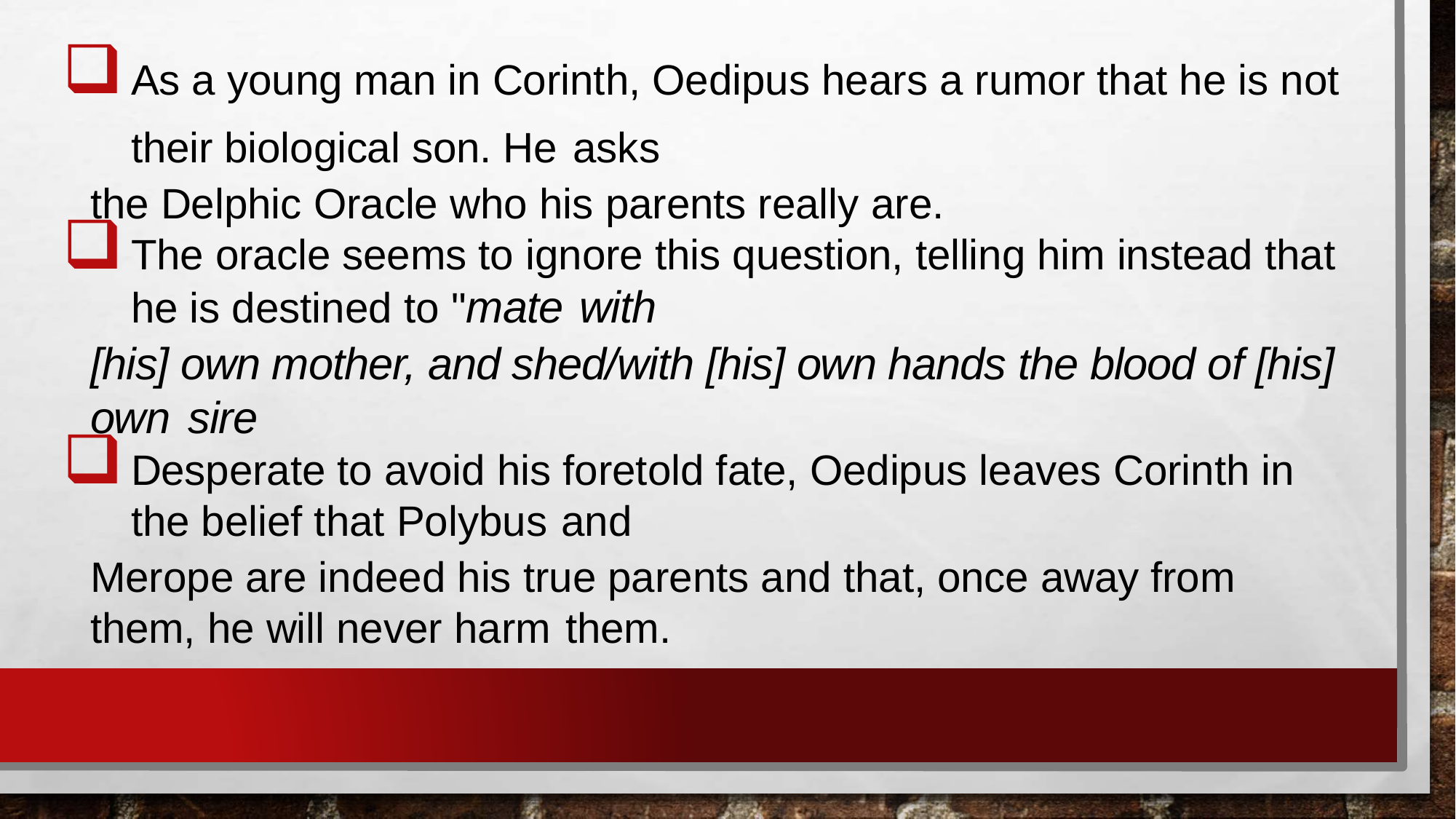

As a young man in Corinth, Oedipus hears a rumor that he is not their biological son. He asks
the Delphic Oracle who his parents really are.
The oracle seems to ignore this question, telling him instead that he is destined to "mate with
[his] own mother, and shed/with [his] own hands the blood of [his] own sire
Desperate to avoid his foretold fate, Oedipus leaves Corinth in the belief that Polybus and
Merope are indeed his true parents and that, once away from them, he will never harm them.